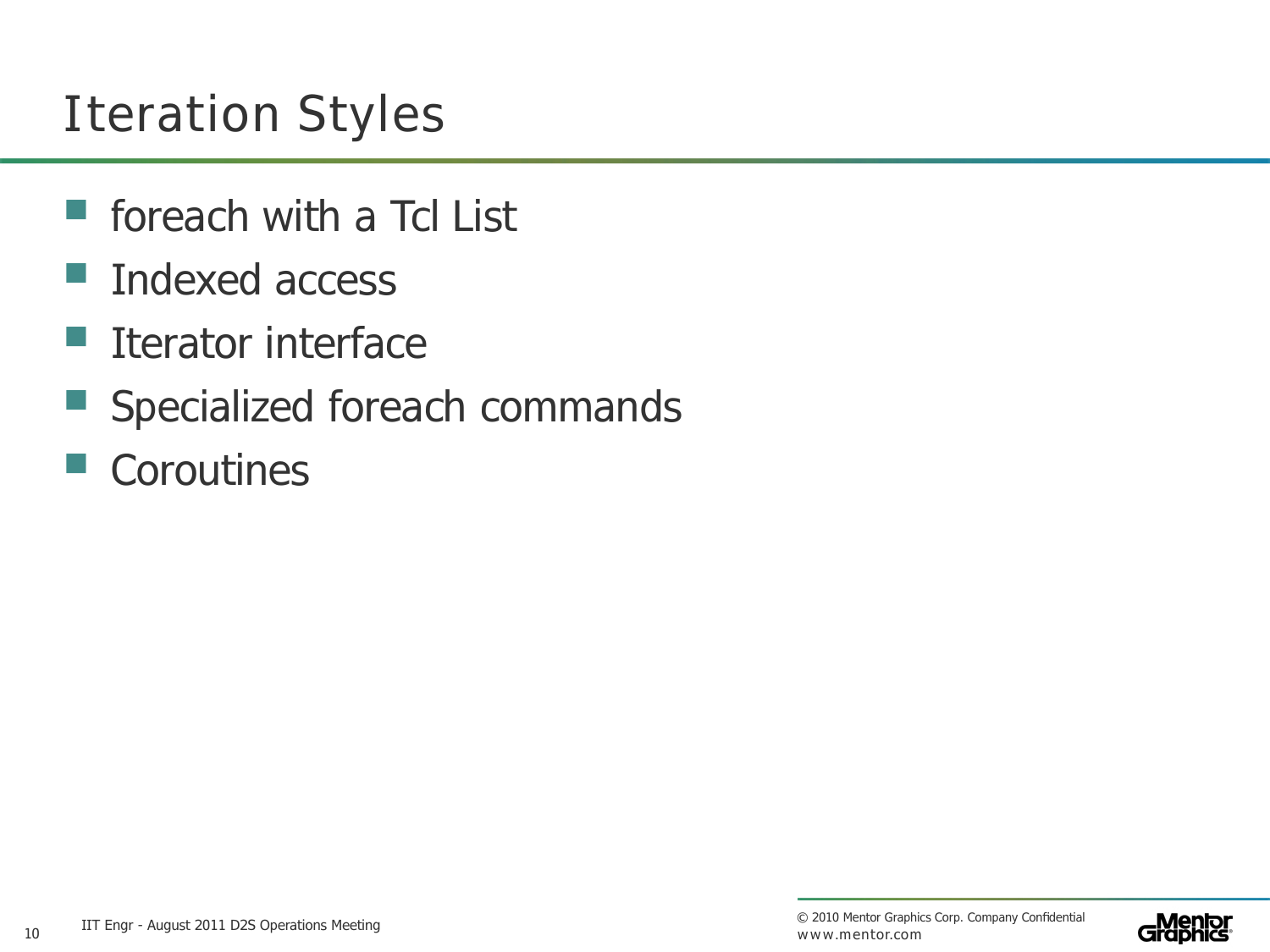

# Iteration Styles
foreach with a Tcl List
Indexed access
Iterator interface
Specialized foreach commands
Coroutines

IIT Engr - August 2011 D2S Operations Meeting